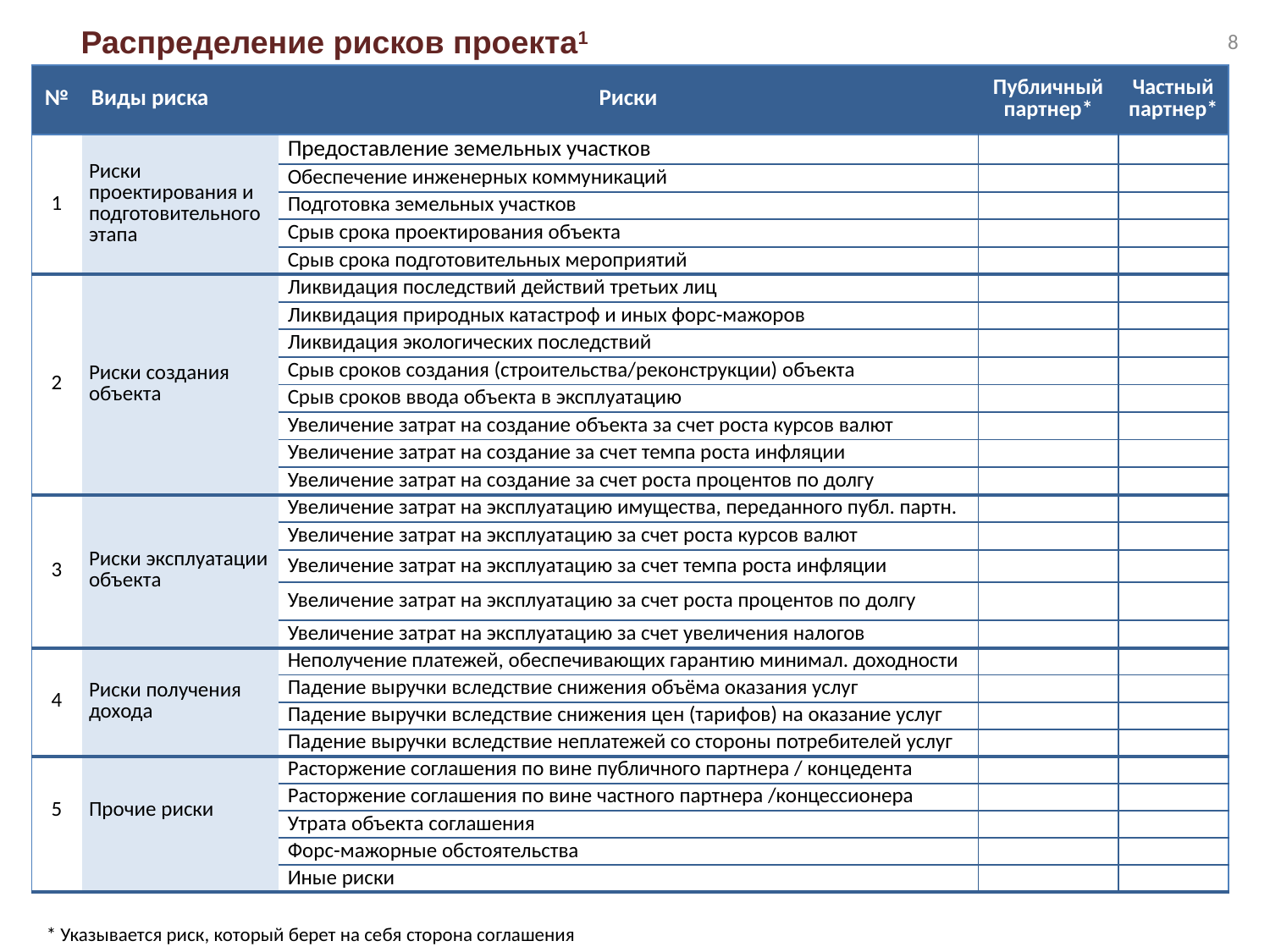

Распределение рисков проекта1
8
| № | Виды риска | Риски | Публичный партнер\* | Частный партнер\* |
| --- | --- | --- | --- | --- |
| 1 | Риски проектирования и подготовительного этапа | Предоставление земельных участков |  |  |
|  |  | Обеспечение инженерных коммуникаций |  |  |
|  |  | Подготовка земельных участков |  |  |
|  |  | Срыв срока проектирования объекта |  |  |
|  |  | Срыв срока подготовительных мероприятий |  |  |
| 2 | Риски создания объекта | Ликвидация последствий действий третьих лиц |  |  |
|  |  | Ликвидация природных катастроф и иных форс-мажоров |  |  |
|  |  | Ликвидация экологических последствий |  |  |
|  |  | Срыв сроков создания (строительства/реконструкции) объекта |  |  |
|  |  | Срыв сроков ввода объекта в эксплуатацию |  |  |
|  |  | Увеличение затрат на создание объекта за счет роста курсов валют |  |  |
|  |  | Увеличение затрат на создание за счет темпа роста инфляции |  |  |
|  |  | Увеличение затрат на создание за счет роста процентов по долгу |  |  |
| 3 | Риски эксплуатации объекта | Увеличение затрат на эксплуатацию имущества, переданного публ. партн. |  |  |
|  |  | Увеличение затрат на эксплуатацию за счет роста курсов валют |  |  |
|  |  | Увеличение затрат на эксплуатацию за счет темпа роста инфляции |  |  |
|  |  | Увеличение затрат на эксплуатацию за счет роста процентов по долгу |  |  |
|  |  | Увеличение затрат на эксплуатацию за счет увеличения налогов |  |  |
| 4 | Риски получения дохода | Неполучение платежей, обеспечивающих гарантию минимал. доходности |  |  |
|  |  | Падение выручки вследствие снижения объёма оказания услуг |  |  |
|  |  | Падение выручки вследствие снижения цен (тарифов) на оказание услуг |  |  |
|  |  | Падение выручки вследствие неплатежей со стороны потребителей услуг |  |  |
| 5 | Прочие риски | Расторжение соглашения по вине публичного партнера / концедента |  |  |
|  |  | Расторжение соглашения по вине частного партнера /концессионера |  |  |
|  |  | Утрата объекта соглашения |  |  |
|  |  | Форс-мажорные обстоятельства |  |  |
|  |  | Иные риски |  |  |
* Указывается риск, который берет на себя сторона соглашения